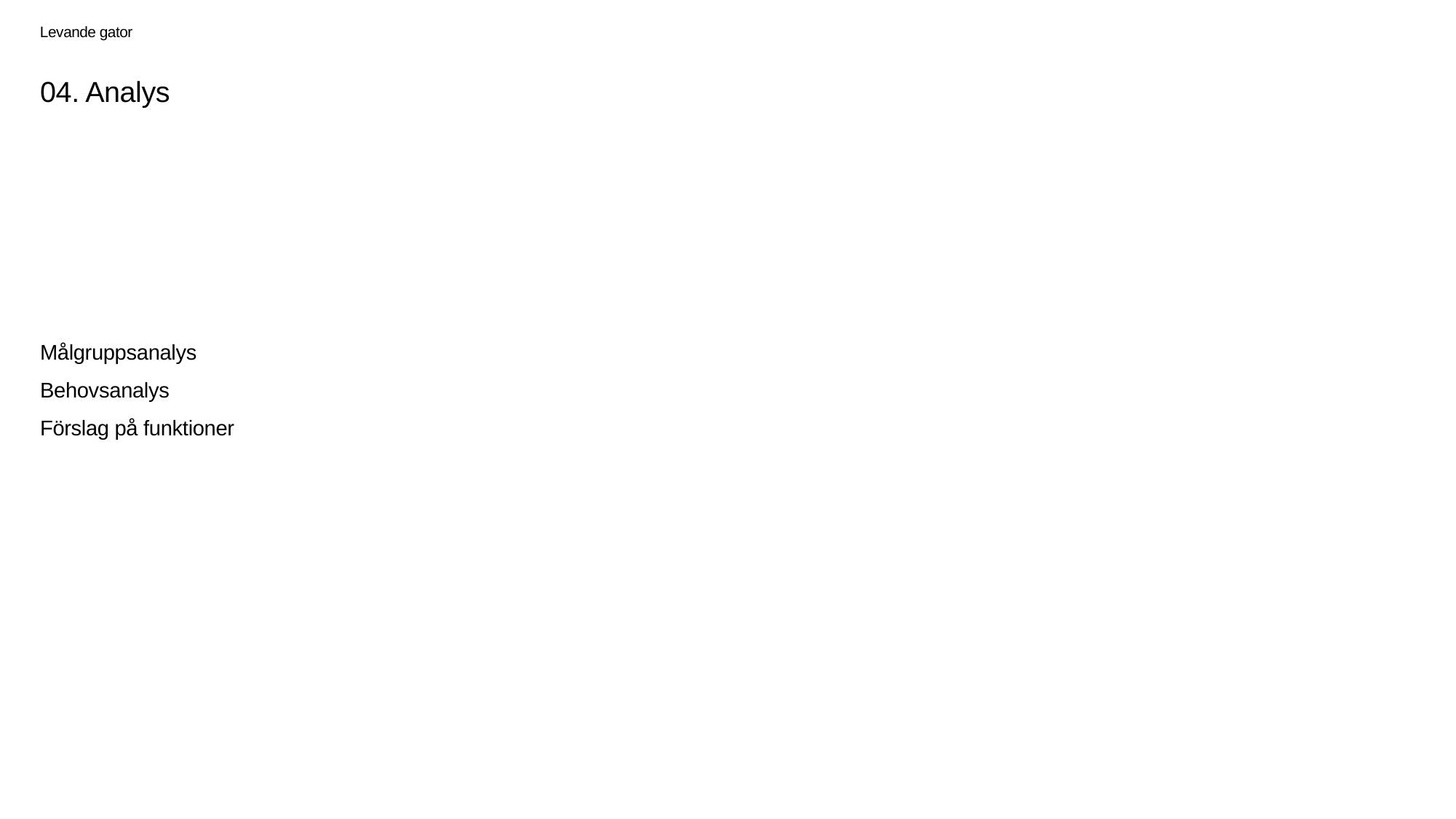

04. Analys
Målgruppsanalys
Behovsanalys
Förslag på funktioner